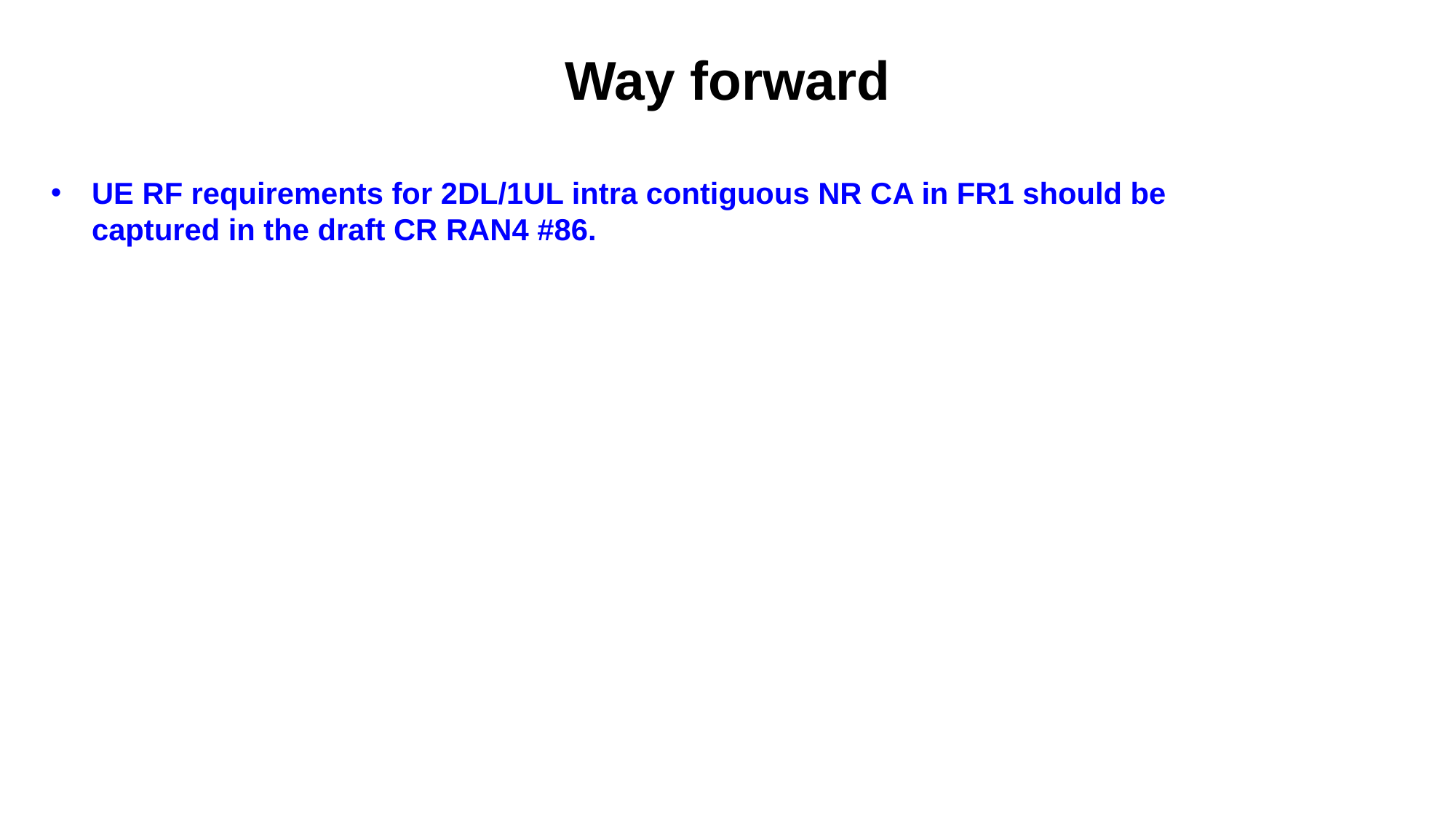

# Way forward
UE RF requirements for 2DL/1UL intra contiguous NR CA in FR1 should be captured in the draft CR RAN4 #86.